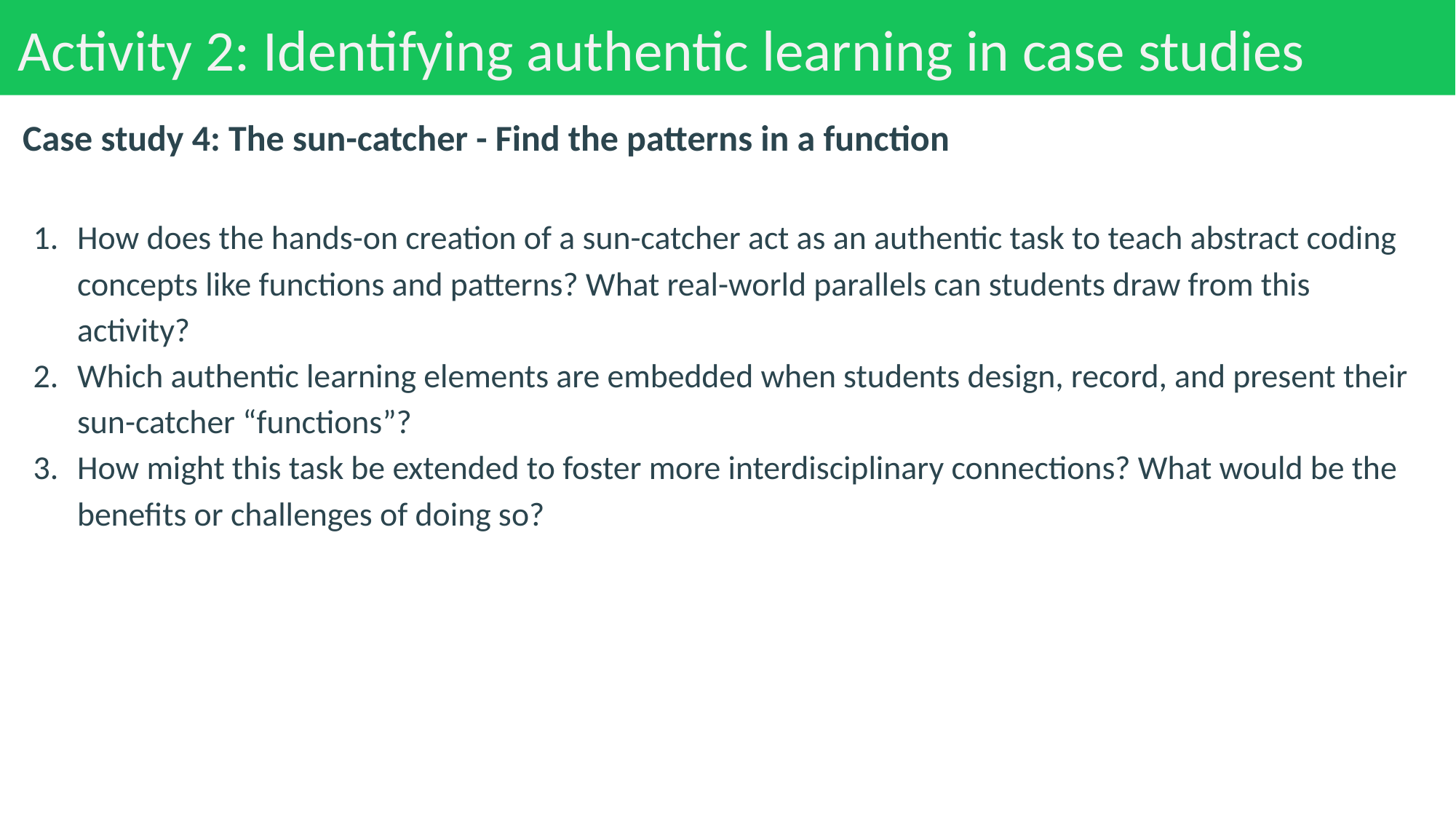

# Activity 2: Identifying authentic learning in case studies
Case study 4: The sun-catcher - Find the patterns in a function

How does the hands-on creation of a sun-catcher act as an authentic task to teach abstract coding concepts like functions and patterns? What real-world parallels can students draw from this activity?
Which authentic learning elements are embedded when students design, record, and present their sun-catcher “functions”?
How might this task be extended to foster more interdisciplinary connections? What would be the benefits or challenges of doing so?